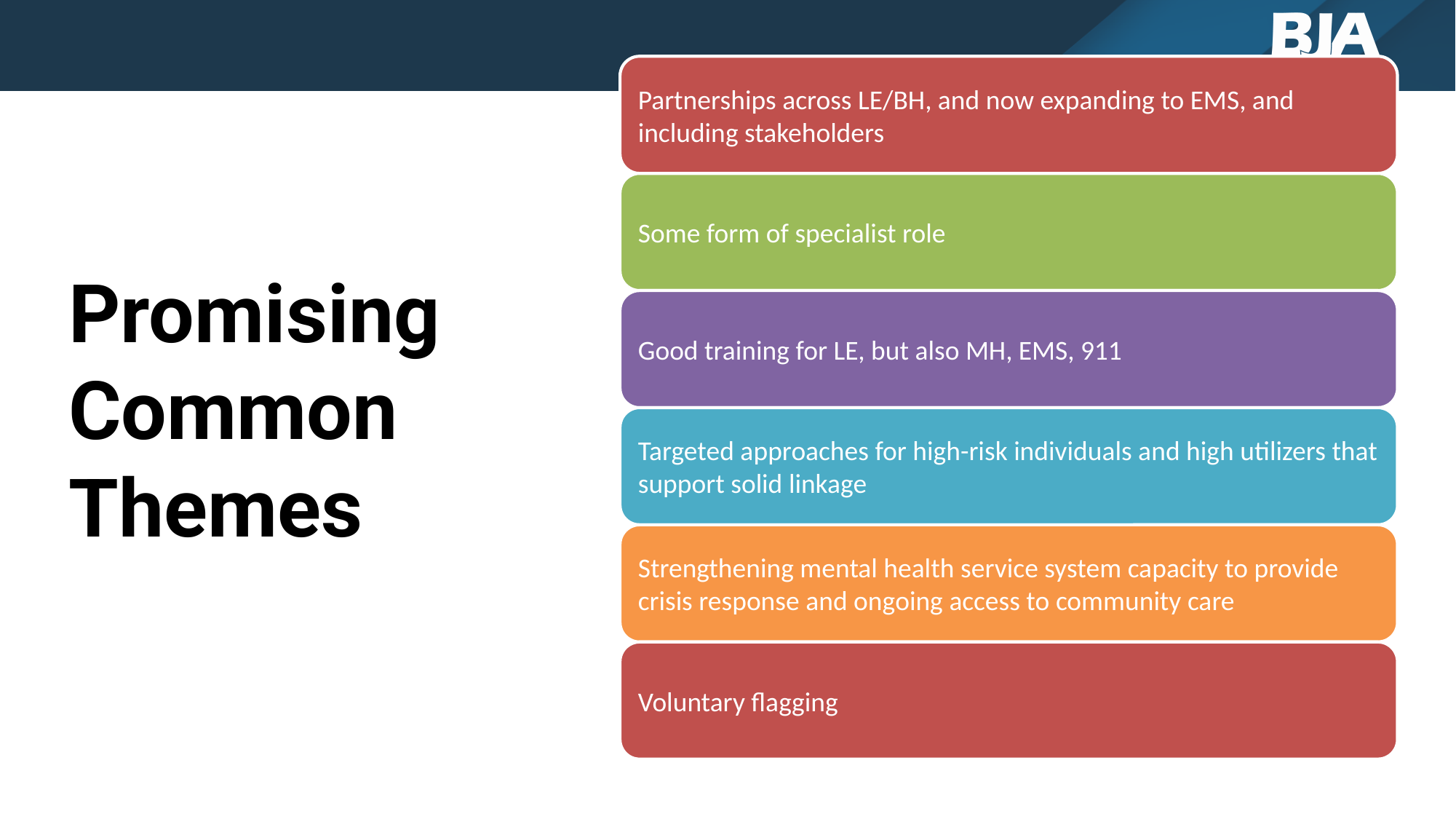

Partnerships across LE/BH, and now expanding to EMS, and  including stakeholders
Some form of specialist role
Good training for LE, but also MH, EMS, 911
Targeted approaches for high-risk individuals and high utilizers that support solid linkage
Strengthening mental health service system capacity to provide crisis response and ongoing access to community care
Voluntary flagging
# Promising Common Themes